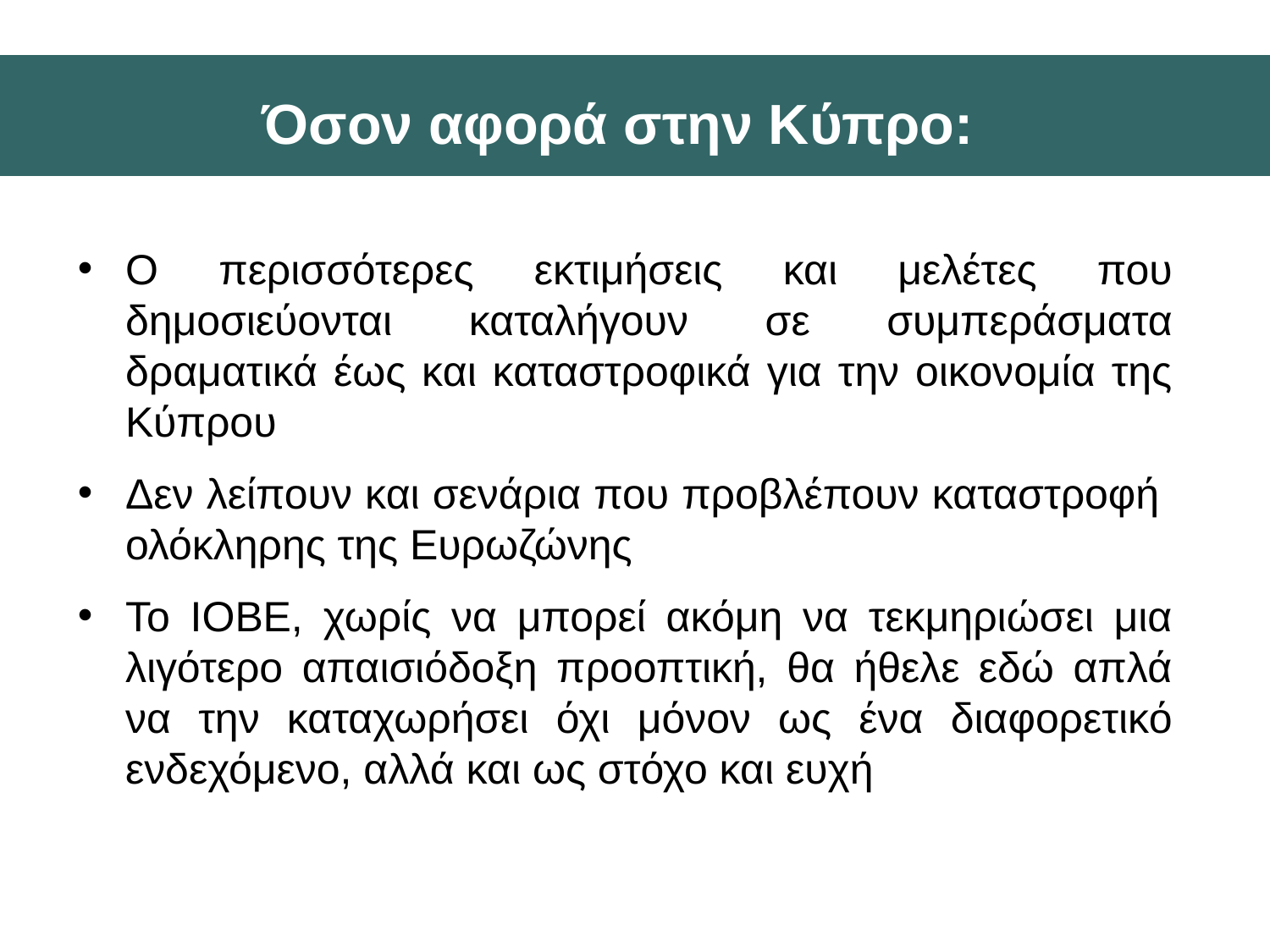

# Όσον αφορά στην Κύπρο:
Ο περισσότερες εκτιμήσεις και μελέτες που δημοσιεύονται καταλήγουν σε συμπεράσματα δραματικά έως και καταστροφικά για την οικονομία της Κύπρου
Δεν λείπουν και σενάρια που προβλέπουν καταστροφή  ολόκληρης της Ευρωζώνης
Το ΙΟΒΕ, χωρίς να μπορεί ακόμη να τεκμηριώσει μια λιγότερο απαισιόδοξη προοπτική, θα ήθελε εδώ απλά να την καταχωρήσει όχι μόνον ως ένα διαφορετικό ενδεχόμενο, αλλά και ως στόχο και ευχή